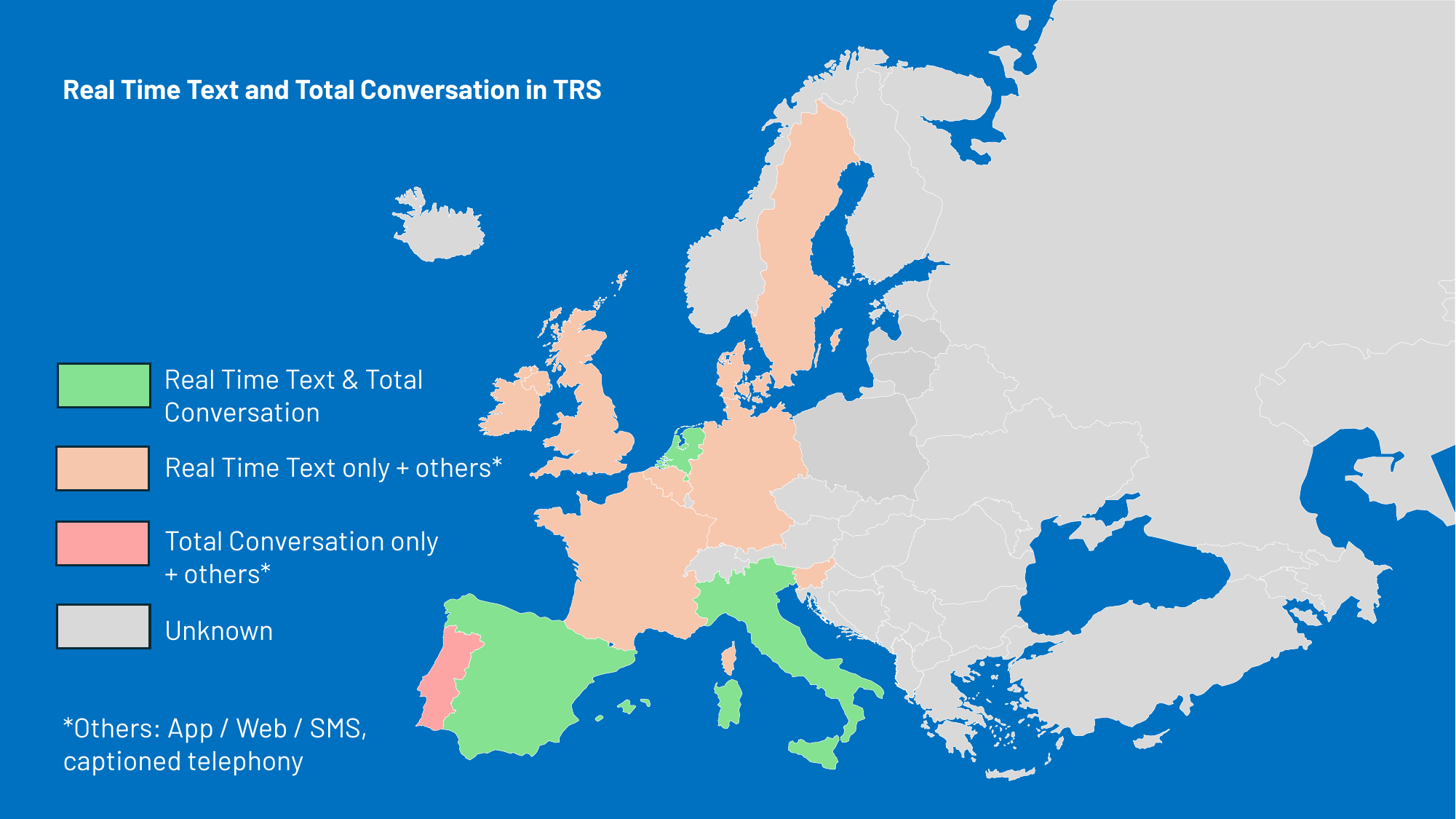

Real Time Text and Total Conversation in TRS
Real Time Text & Total Conversation

Real Time Text only + others*

Total Conversation only + others*

Unknown
*Others: App / Web / SMS,
captioned telephony